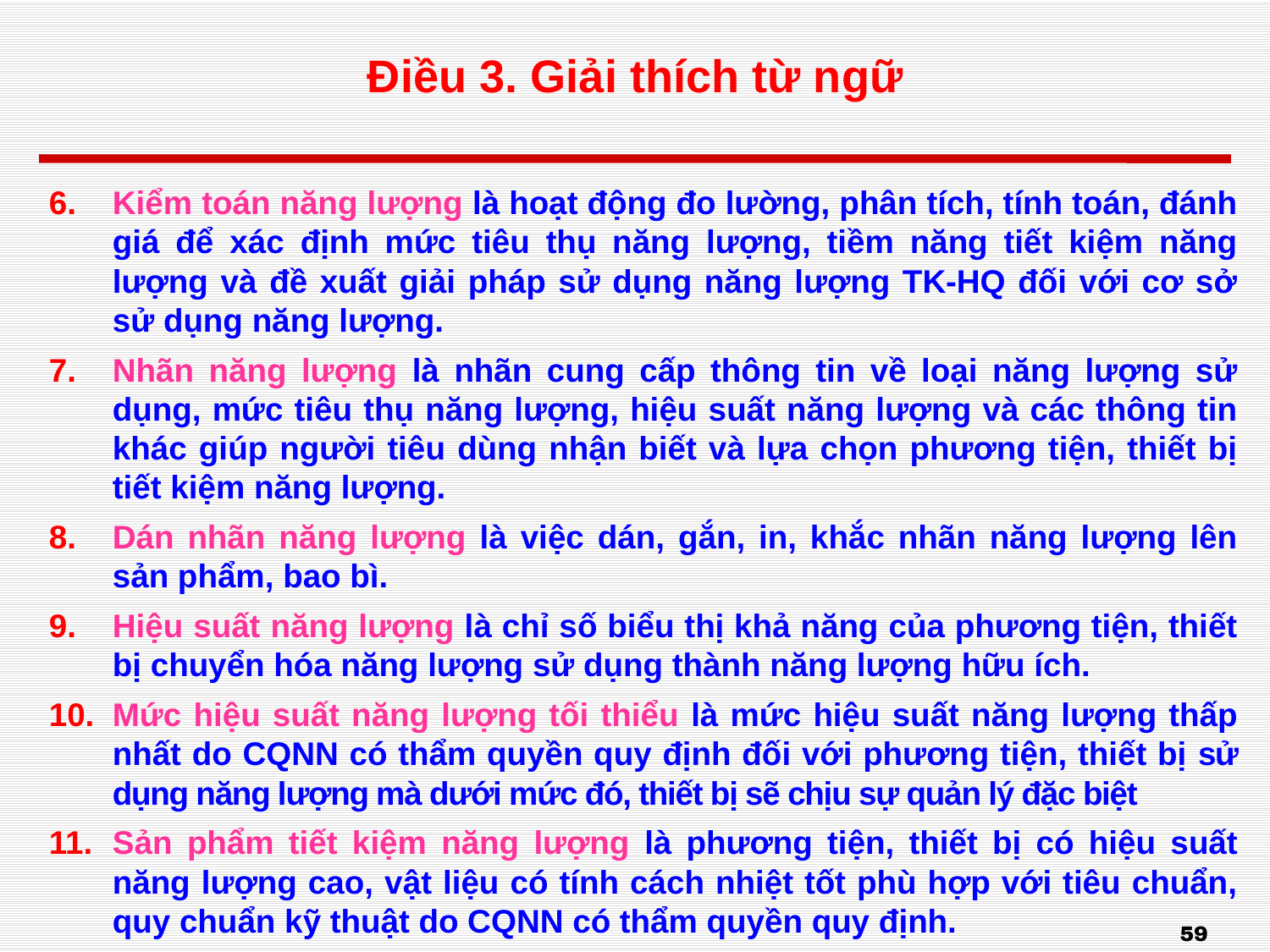

# Điều 3. Giải thích từ ngữ
Kiểm toán năng lượng là hoạt động đo lường, phân tích, tính toán, đánh giá để xác định mức tiêu thụ năng lượng, tiềm năng tiết kiệm năng lượng và đề xuất giải pháp sử dụng năng lượng TK-HQ đối với cơ sở sử dụng năng lượng.
Nhãn năng lượng là nhãn cung cấp thông tin về loại năng lượng sử dụng, mức tiêu thụ năng lượng, hiệu suất năng lượng và các thông tin khác giúp người tiêu dùng nhận biết và lựa chọn phương tiện, thiết bị tiết kiệm năng lượng.
Dán nhãn năng lượng là việc dán, gắn, in, khắc nhãn năng lượng lên sản phẩm, bao bì.
Hiệu suất năng lượng là chỉ số biểu thị khả năng của phương tiện, thiết bị chuyển hóa năng lượng sử dụng thành năng lượng hữu ích.
Mức hiệu suất năng lượng tối thiểu là mức hiệu suất năng lượng thấp nhất do CQNN có thẩm quyền quy định đối với phương tiện, thiết bị sử dụng năng lượng mà dưới mức đó, thiết bị sẽ chịu sự quản lý đặc biệt
Sản phẩm tiết kiệm năng lượng là phương tiện, thiết bị có hiệu suất năng lượng cao, vật liệu có tính cách nhiệt tốt phù hợp với tiêu chuẩn, quy chuẩn kỹ thuật do CQNN có thẩm quyền quy định.